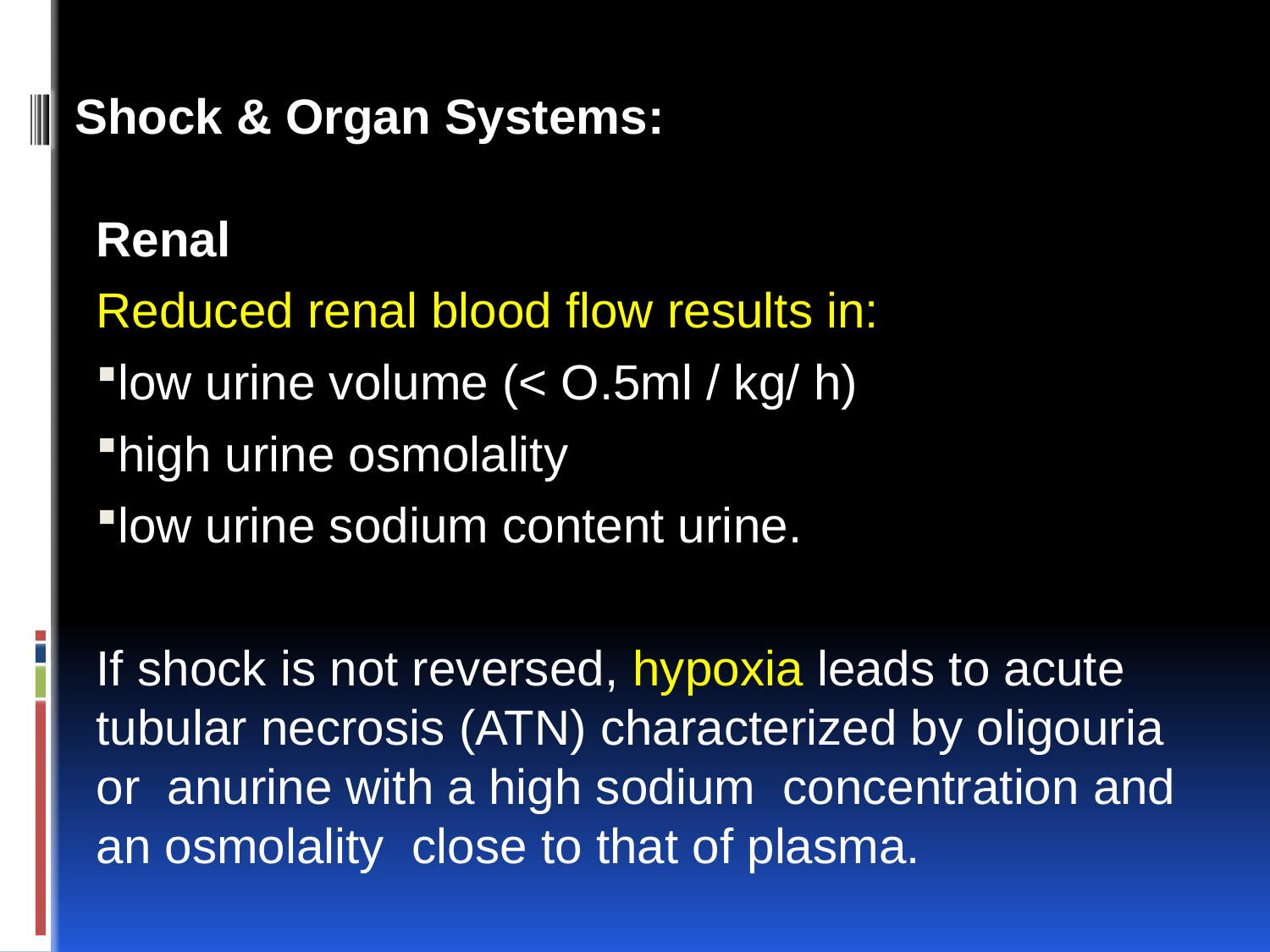

Shock & Organ Systems:
Renal
Reduced renal blood flow results in:
low urine volume (< O.5ml / kg/ h)
high urine osmolality
low urine sodium content urine.

If shock is not reversed, hypoxia leads to acute tubular necrosis (ATN) characterized by oligouria or  anurine with a high sodium  concentration and an osmolality  close to that of plasma.